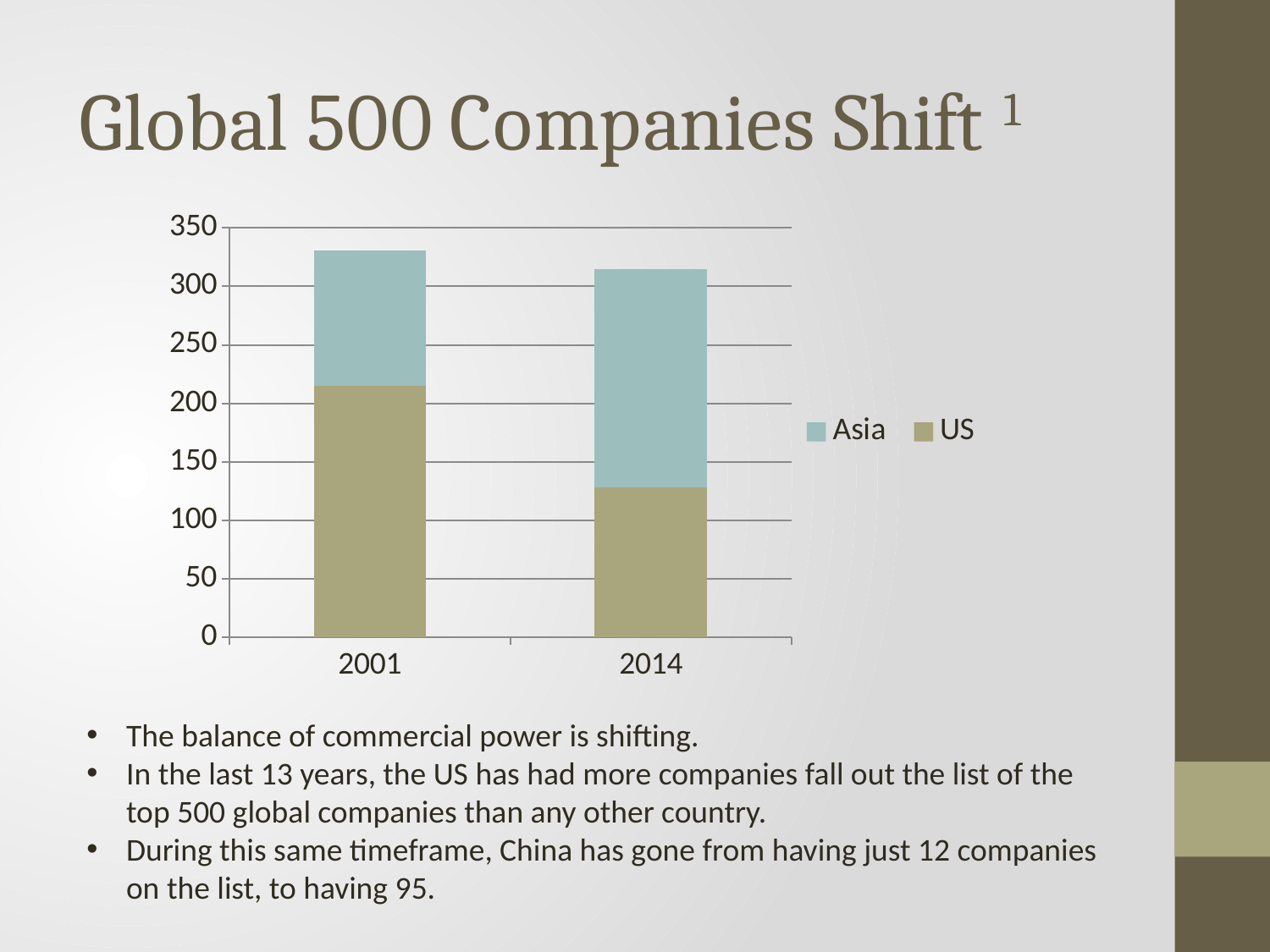

# Global 500 Companies Shift 1

### Chart

| Category | US | Asia |
|---|---|---|
| 2001 | 215.0 | 116.0 |
| 2014 | 128.0 | 187.0 |
The balance of commercial power is shifting.
In the last 13 years, the US has had more companies fall out the list of the top 500 global companies than any other country.
During this same timeframe, China has gone from having just 12 companies on the list, to having 95.